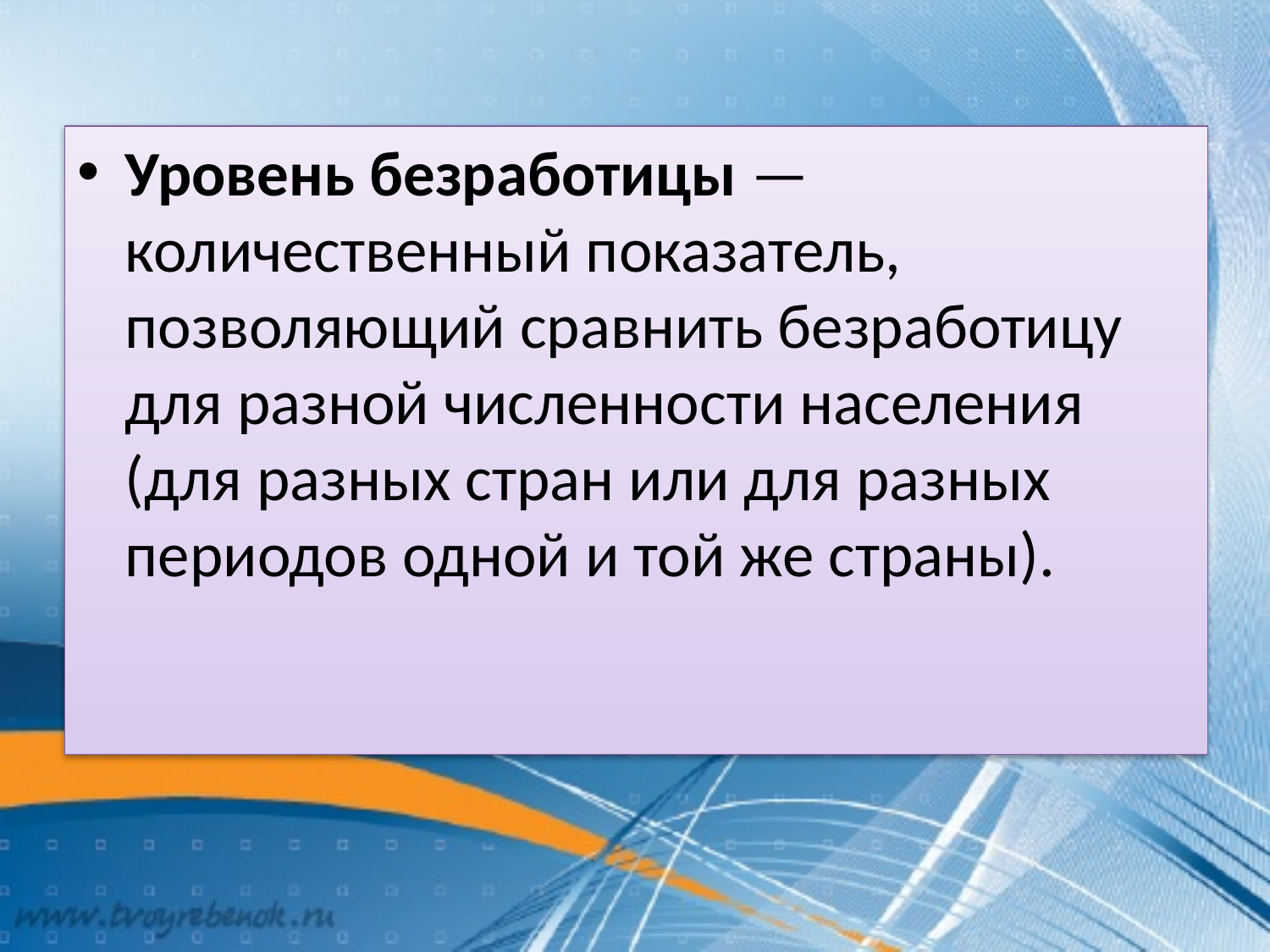

Уровень безработицы — количественный показатель, позволяющий сравнить безработицу для разной численности населения (для разных стран или для разных периодов одной и той же страны).